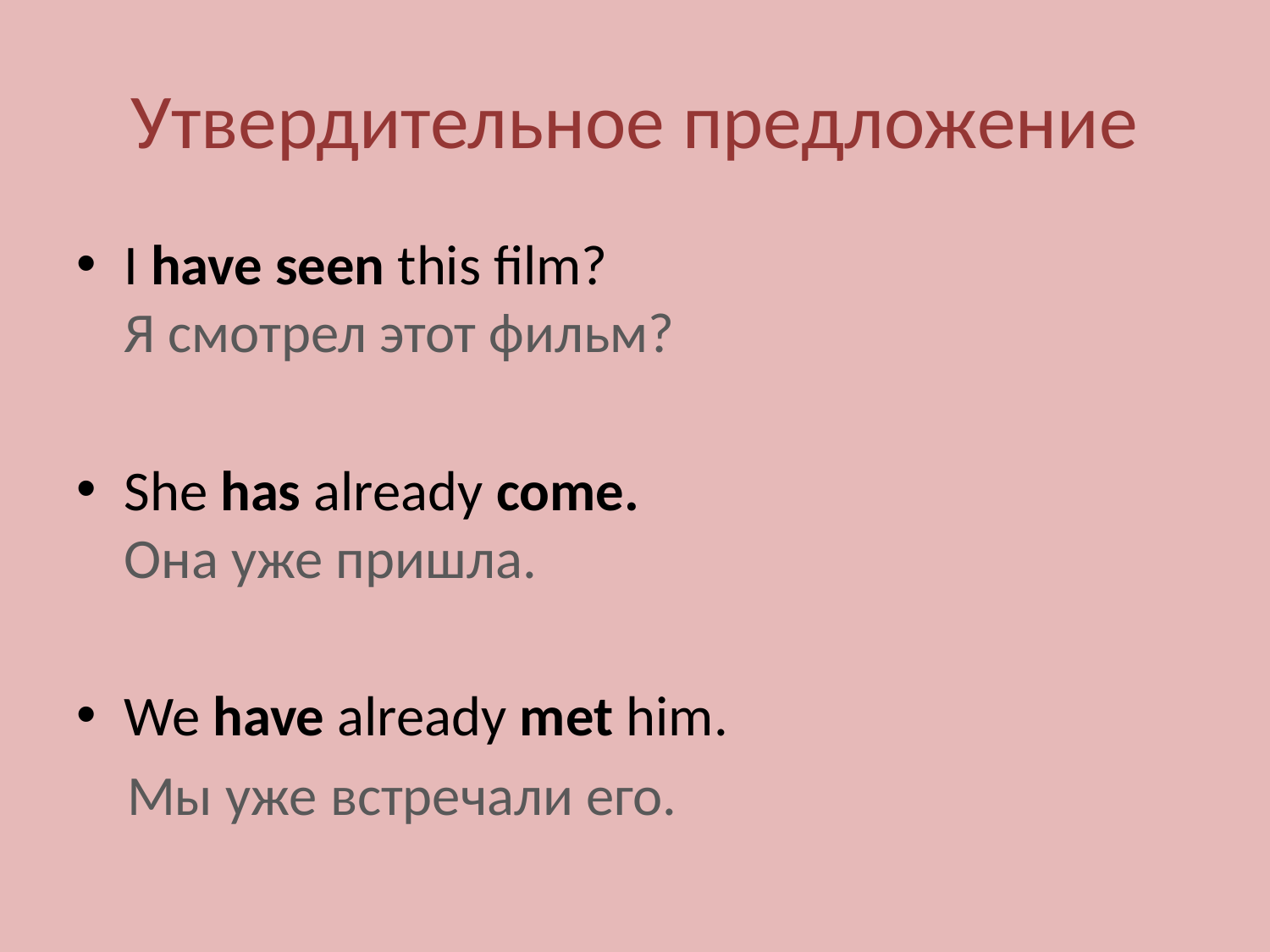

# Утвердительное предложение
I have seen this film?
Я смотрел этот фильм?

She has already come.
Она уже пришла.

We have already met him.
    Мы уже встречали его.